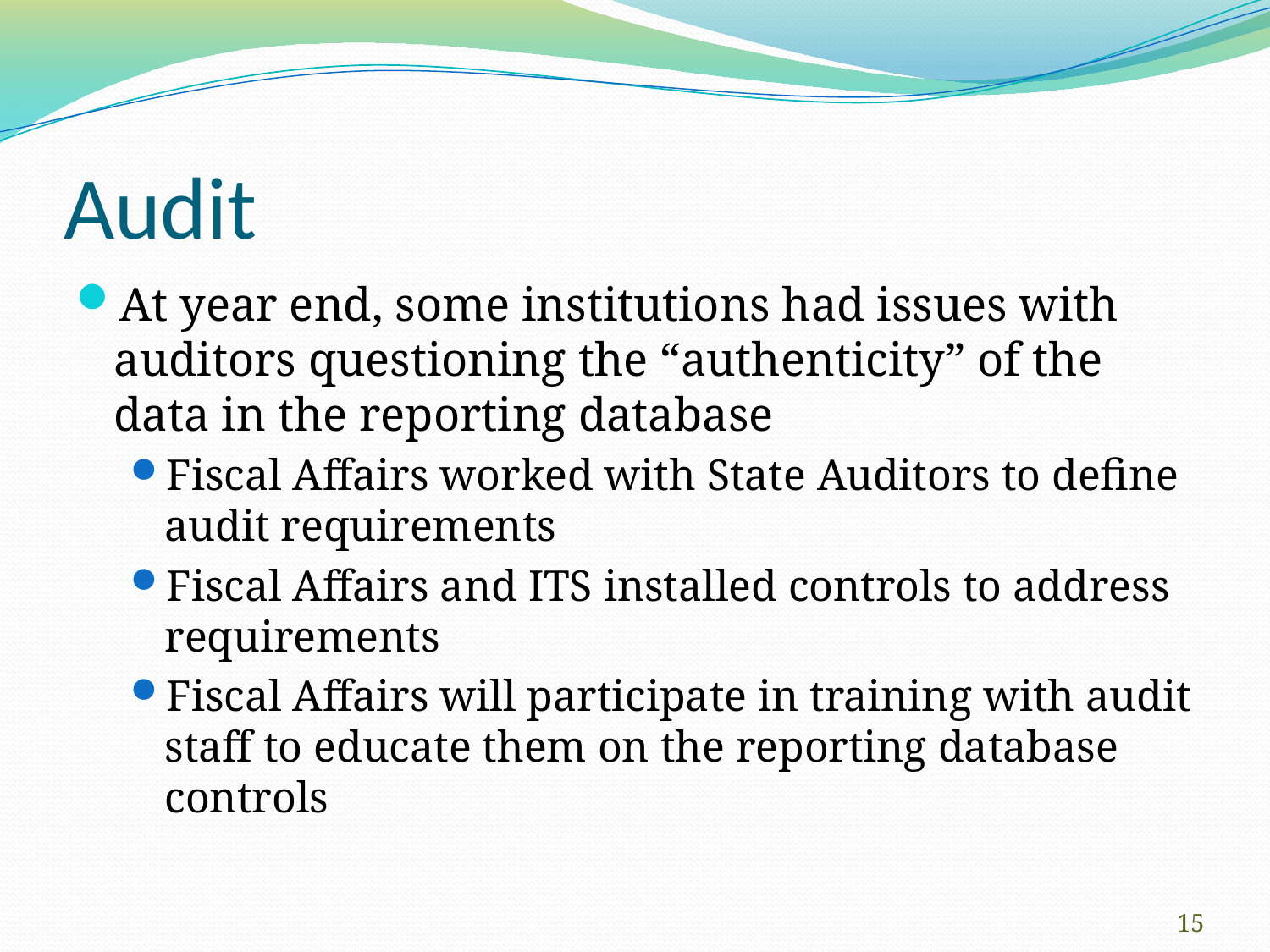

# Audit
At year end, some institutions had issues with auditors questioning the “authenticity” of the data in the reporting database
Fiscal Affairs worked with State Auditors to define audit requirements
Fiscal Affairs and ITS installed controls to address requirements
Fiscal Affairs will participate in training with audit staff to educate them on the reporting database controls

15